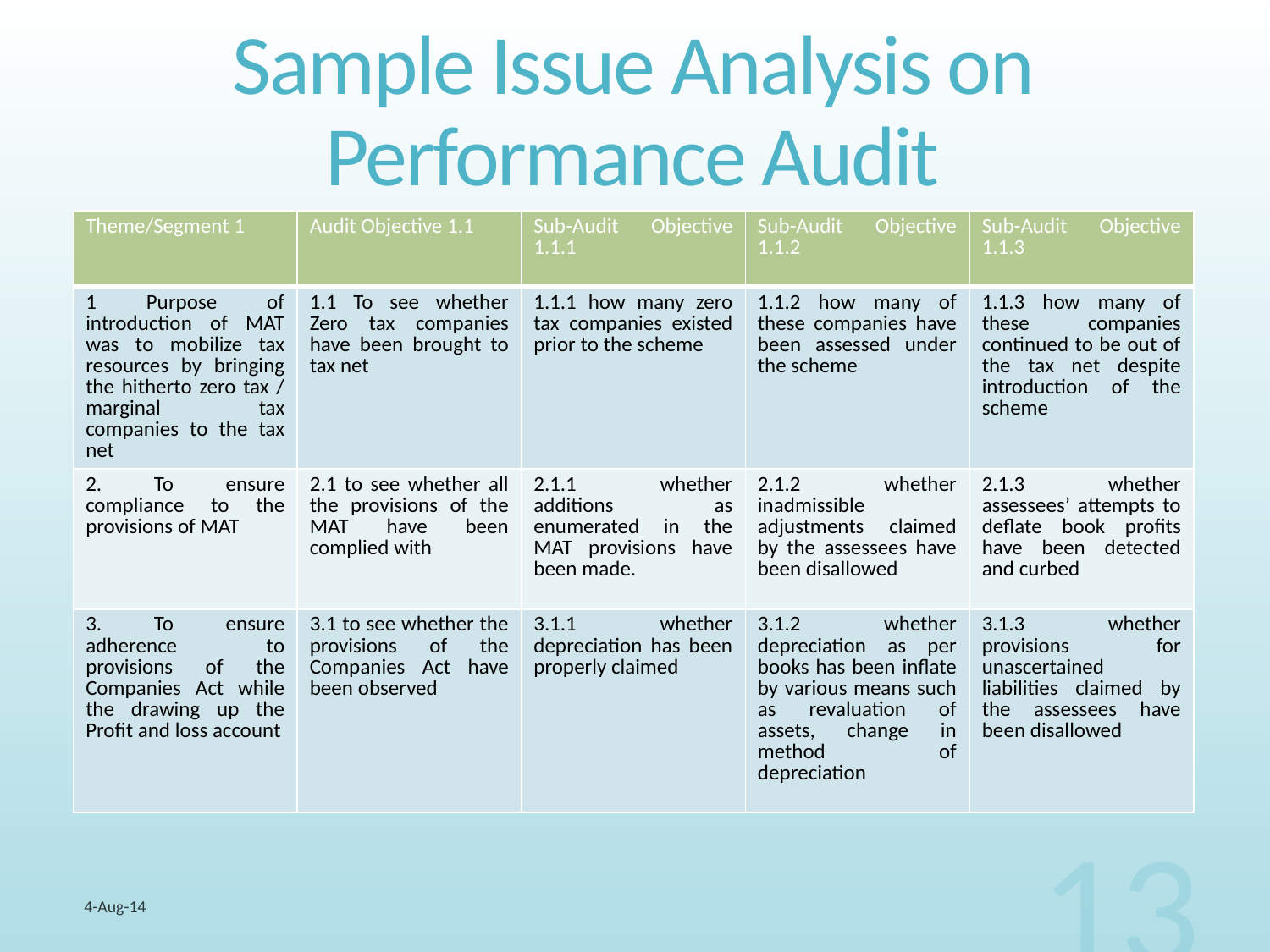

# Sample Issue Analysis on Performance Audit
| Theme/Segment 1 | Audit Objective 1.1 | Sub-Audit Objective 1.1.1 | Sub-Audit Objective 1.1.2 | Sub-Audit Objective 1.1.3 |
| --- | --- | --- | --- | --- |
| 1 Purpose of introduction of MAT was to mobilize tax resources by bringing the hitherto zero tax / marginal tax companies to the tax net | 1.1 To see whether Zero tax companies have been brought to tax net | 1.1.1 how many zero tax companies existed prior to the scheme | 1.1.2 how many of these companies have been assessed under the scheme | 1.1.3 how many of these companies continued to be out of the tax net despite introduction of the scheme |
| 2. To ensure compliance to the provisions of MAT | 2.1 to see whether all the provisions of the MAT have been complied with | 2.1.1 whether additions as enumerated in the MAT provisions have been made. | 2.1.2 whether inadmissible adjustments claimed by the assessees have been disallowed | 2.1.3 whether assessees’ attempts to deflate book profits have been detected and curbed |
| 3. To ensure adherence to provisions of the Companies Act while the drawing up the Profit and loss account | 3.1 to see whether the provisions of the Companies Act have been observed | 3.1.1 whether depreciation has been properly claimed | 3.1.2 whether depreciation as per books has been inflate by various means such as revaluation of assets, change in method of depreciation | 3.1.3 whether provisions for unascertained liabilities claimed by the assessees have been disallowed |
13
4-Aug-14